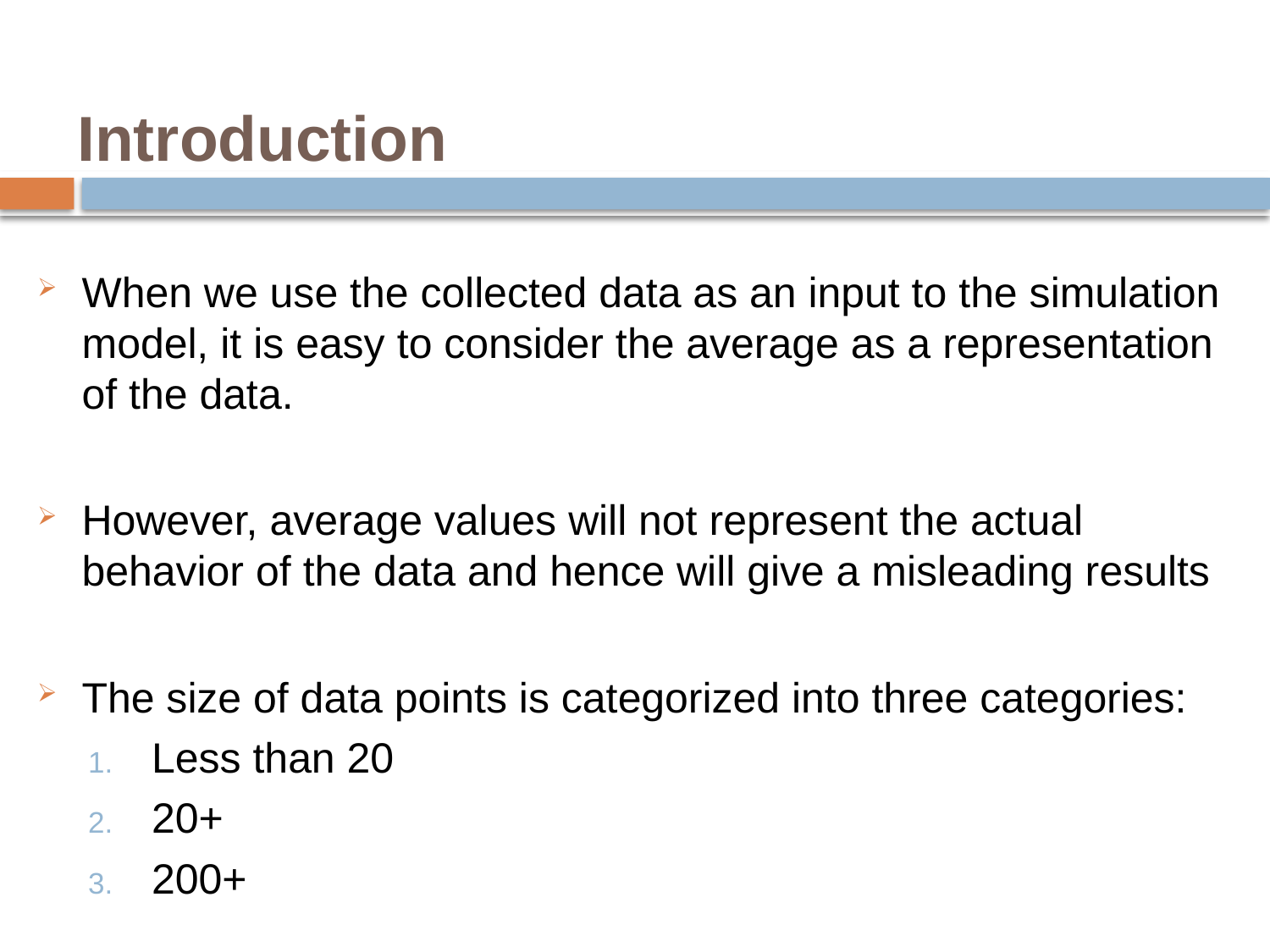

# Introduction
When we use the collected data as an input to the simulation model, it is easy to consider the average as a representation of the data.

However, average values will not represent the actual behavior of the data and hence will give a misleading results

The size of data points is categorized into three categories:
Less than 20
20+
200+